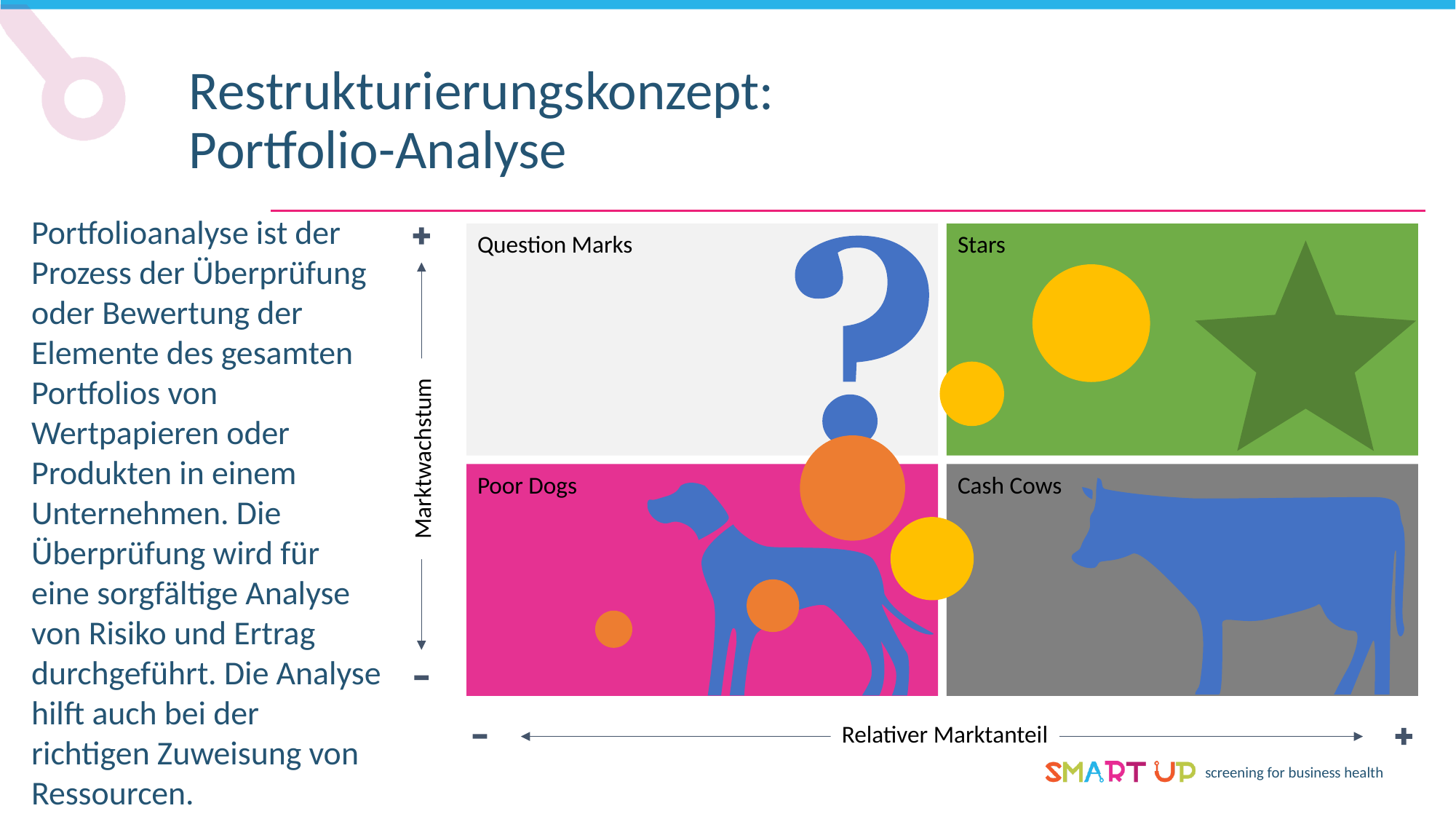

Restrukturierungskonzept: Portfolio-Analyse
Portfolioanalyse ist der Prozess der Überprüfung oder Bewertung der Elemente des gesamten Portfolios von Wertpapieren oder Produkten in einem Unternehmen. Die Überprüfung wird für eine sorgfältige Analyse von Risiko und Ertrag durchgeführt. Die Analyse hilft auch bei der richtigen Zuweisung von Ressourcen.

### Chart

| Category |  |  |
|---|---|---|

Stars
Question Marks

Marktwachstum
Poor Dogs
Cash Cows

Relativer Marktanteil